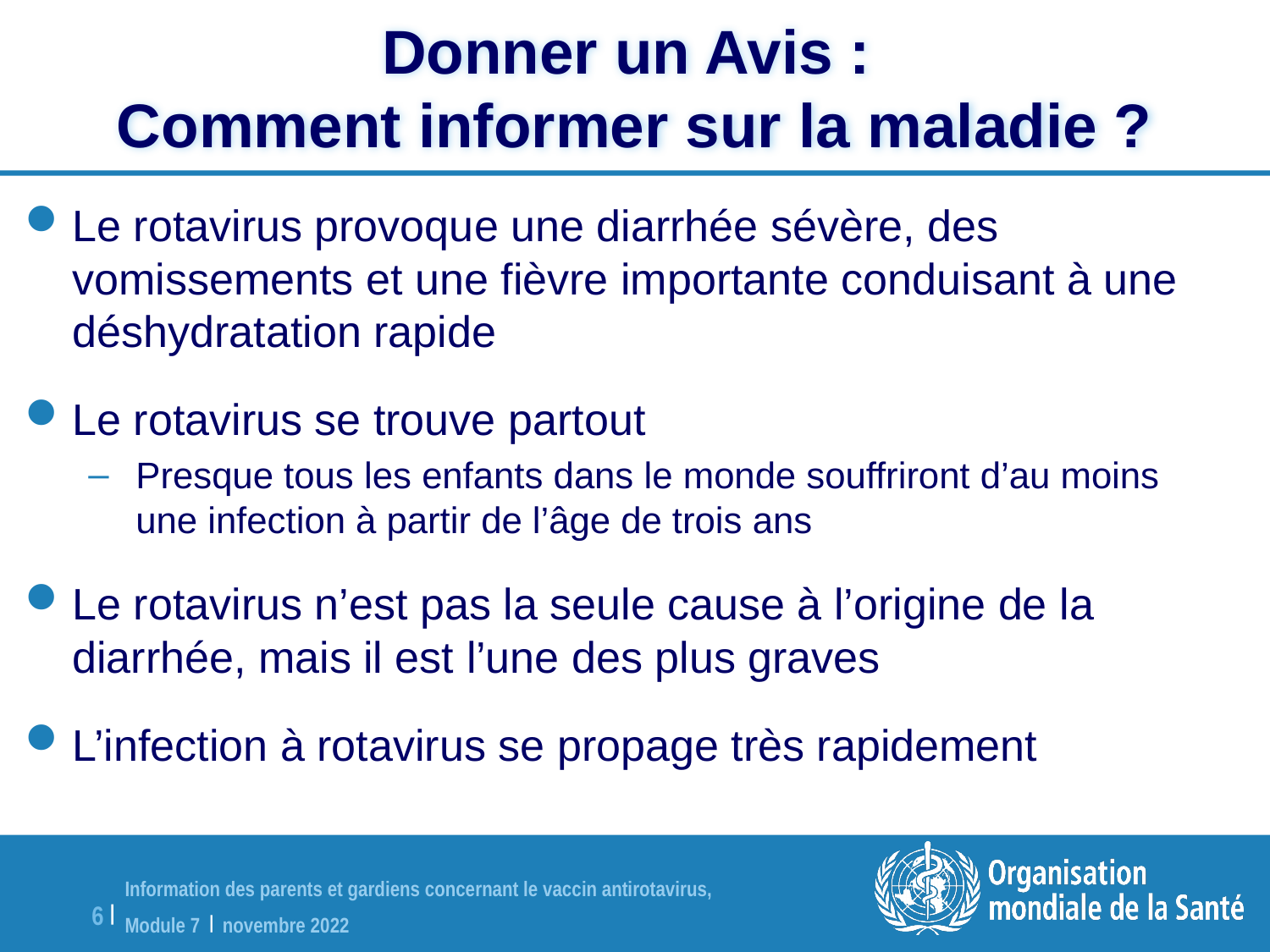

# Donner un Avis : Comment informer sur la maladie ?
Le rotavirus provoque une diarrhée sévère, des vomissements et une fièvre importante conduisant à une déshydratation rapide
Le rotavirus se trouve partout
Presque tous les enfants dans le monde souffriront d’au moins une infection à partir de l’âge de trois ans
Le rotavirus n’est pas la seule cause à l’origine de la diarrhée, mais il est l’une des plus graves
L’infection à rotavirus se propage très rapidement